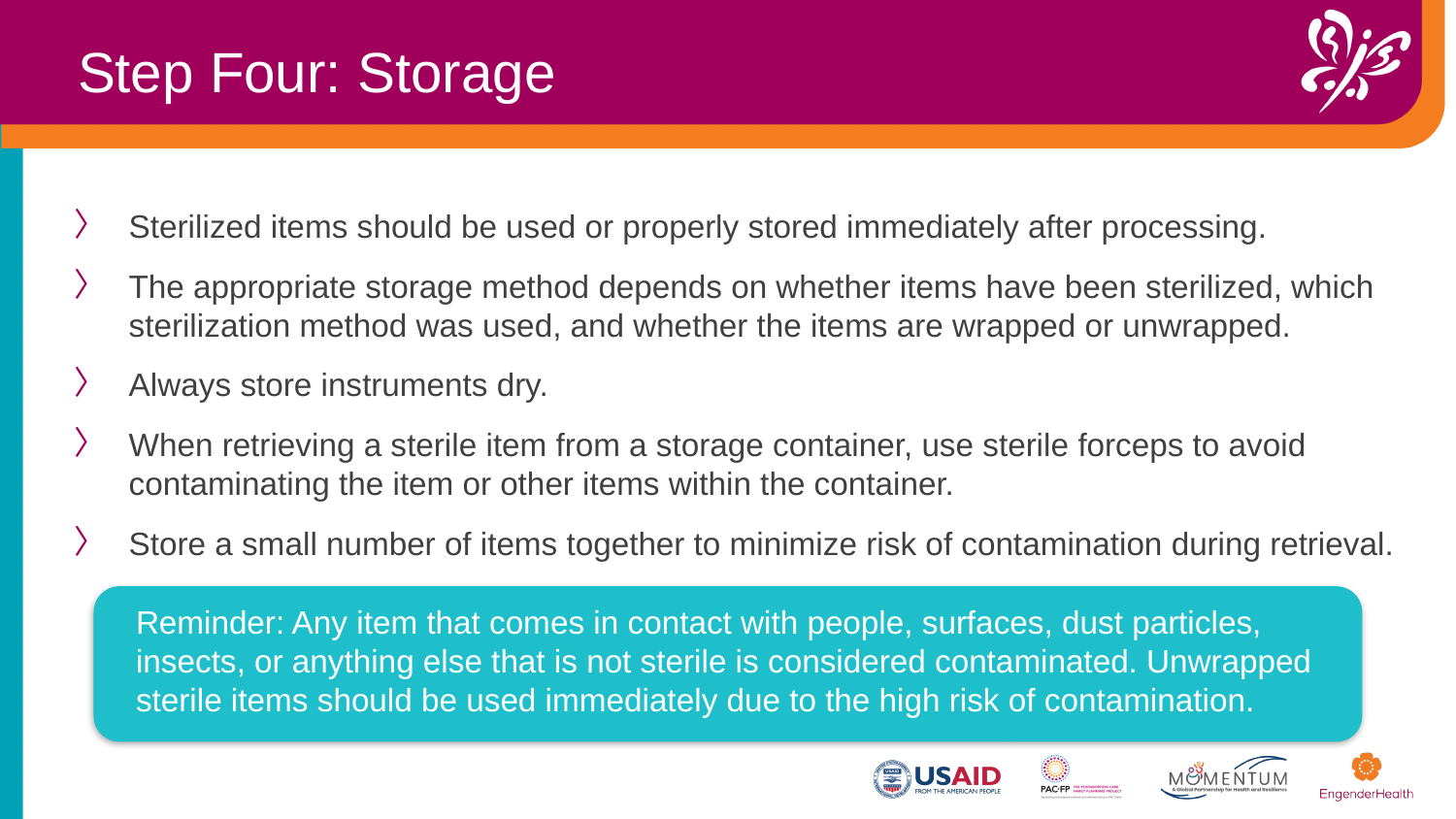

Step Four: Storage
Sterilized items should be used or properly stored immediately after processing.  ​
The appropriate storage method depends on whether items have been sterilized, which sterilization method was used, and whether the items are wrapped or unwrapped.​
Always store instruments dry.
When retrieving a sterile item from a storage container, use sterile forceps to avoid contaminating the item or other items within the container.
Store a small number of items together to minimize risk of contamination during retrieval.

Reminder: Any item that comes in contact with people, surfaces, dust particles, insects, or anything else that is not sterile is considered contaminated. Unwrapped sterile items should be used immediately due to the high risk of contamination.